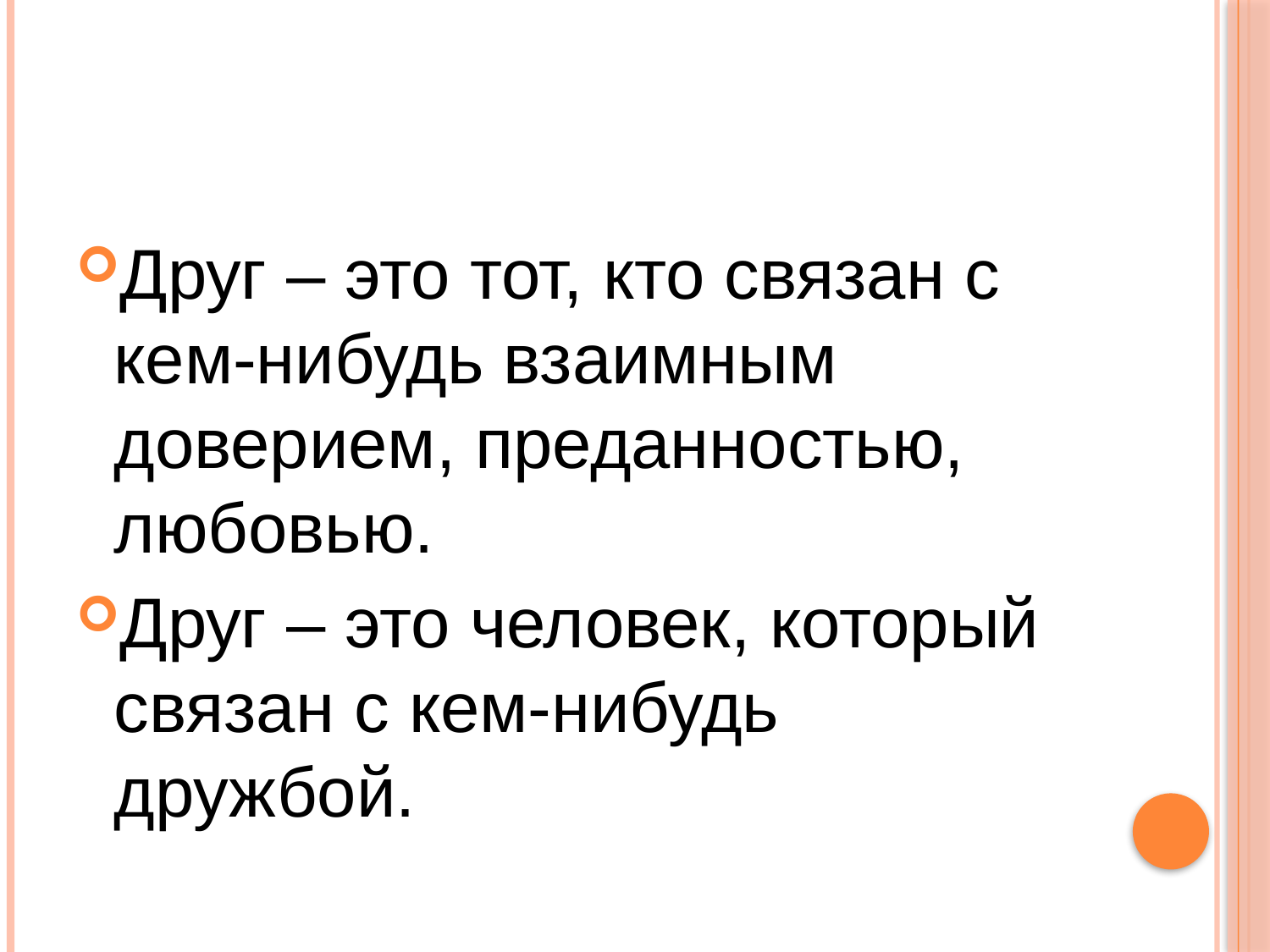

#
Друг – это тот, кто связан с кем-нибудь взаимным доверием, преданностью, любовью.
Друг – это человек, который связан с кем-нибудь дружбой.